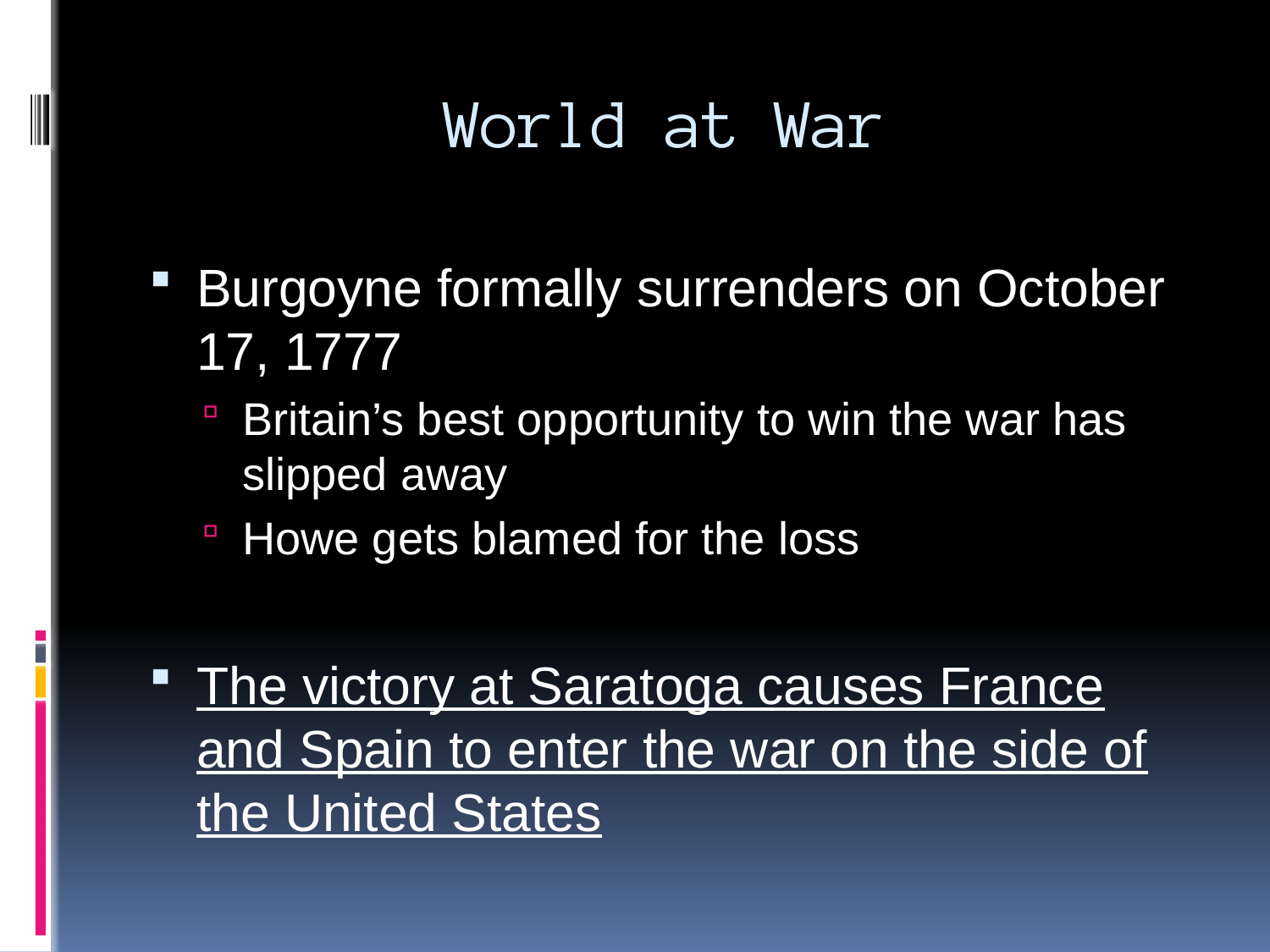

# World at War
Burgoyne formally surrenders on October 17, 1777
Britain’s best opportunity to win the war has slipped away
Howe gets blamed for the loss

The victory at Saratoga causes France and Spain to enter the war on the side of the United States